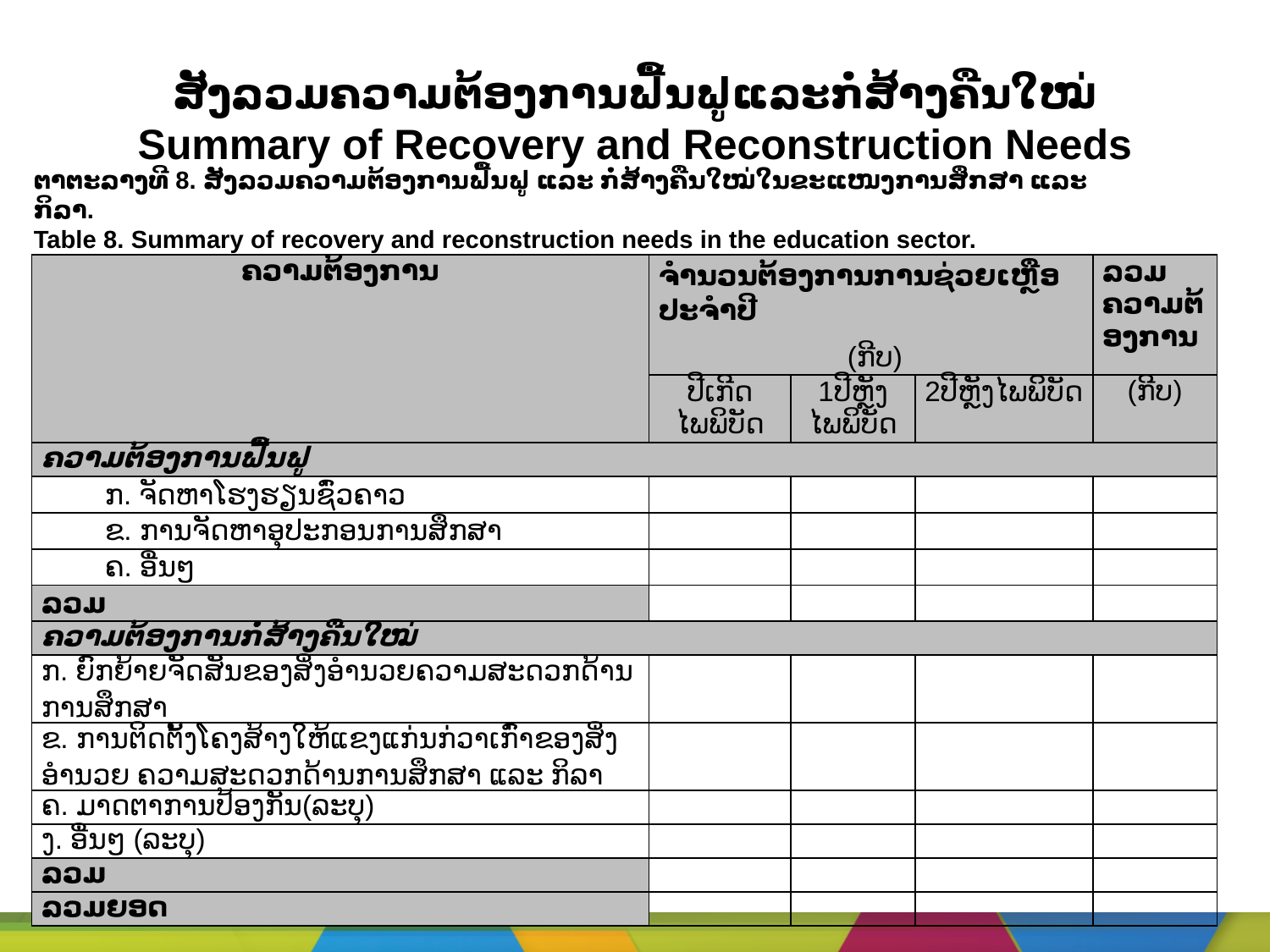

# ສັງລວມຄວາມຕ້ອງການຟື້ນຟູແລະກໍ່ສ້າງຄືນໃໝ່ Summary of Recovery and Reconstruction Needs
ຕາຕະລາງທີ 8. ສັງລວມຄວາມຕ້ອງການຟື້ນຟູ ແລະ ກໍ່ສ້າງຄືນໃໝ່ໃນຂະແໜງການສຶກສາ ແລະ ກິລາ.
Table 8. Summary of recovery and reconstruction needs in the education sector.
| ຄວາມຕ້ອງການ | ຈໍານວນຕ້ອງການການຊ່ວຍເຫຼືອປະຈໍາປີ (ກີບ) |  |  | ລວມຄວາມຕ້ອງການ |
| --- | --- | --- | --- | --- |
|  | ປີເກີດໄພພິບັດ | 1ປີຫຼັງໄພພິບັດ | 2ປີຫຼັງໄພພິບັດ | (ກີບ) |
| ຄວາມຕ້ອງການຟື້ນຟູ |  |  |  |  |
| ກ. ຈັດຫາໂຮງຮຽນຊົ່ວຄາວ |  |  |  |  |
| ຂ. ການຈັດຫາອຸປະກອນການສຶກສາ |  |  |  |  |
| ຄ. ອື່ນໆ |  |  |  |  |
| ລວມ |  |  |  |  |
| ຄວາມຕ້ອງການກໍ່ສ້າງຄືນໃໝ່ |  |  |  |  |
| ກ. ຍົກຍ້າຍຈັດສັນຂອງສິ່ງອຳນວຍຄວາມສະດວກດ້ານການສຶກສາ |  |  |  |  |
| ຂ. ການຕິດຕັ້ງໂຄງສ້າງໃຫ້ແຂງແກ່ນກ່ວາເກົ່າຂອງສິ່ງອຳນວຍ ຄວາມສະດວກດ້ານການສຶກສາ ແລະ ກິລາ |  |  |  |  |
| ຄ. ມາດຕາການປ້ອງກັນ(ລະບຸ) |  |  |  |  |
| ງ. ອື່ນໆ (ລະບຸ) |  |  |  |  |
| ລວມ |  |  |  |  |
| ລວມຍອດ |  |  |  |  |